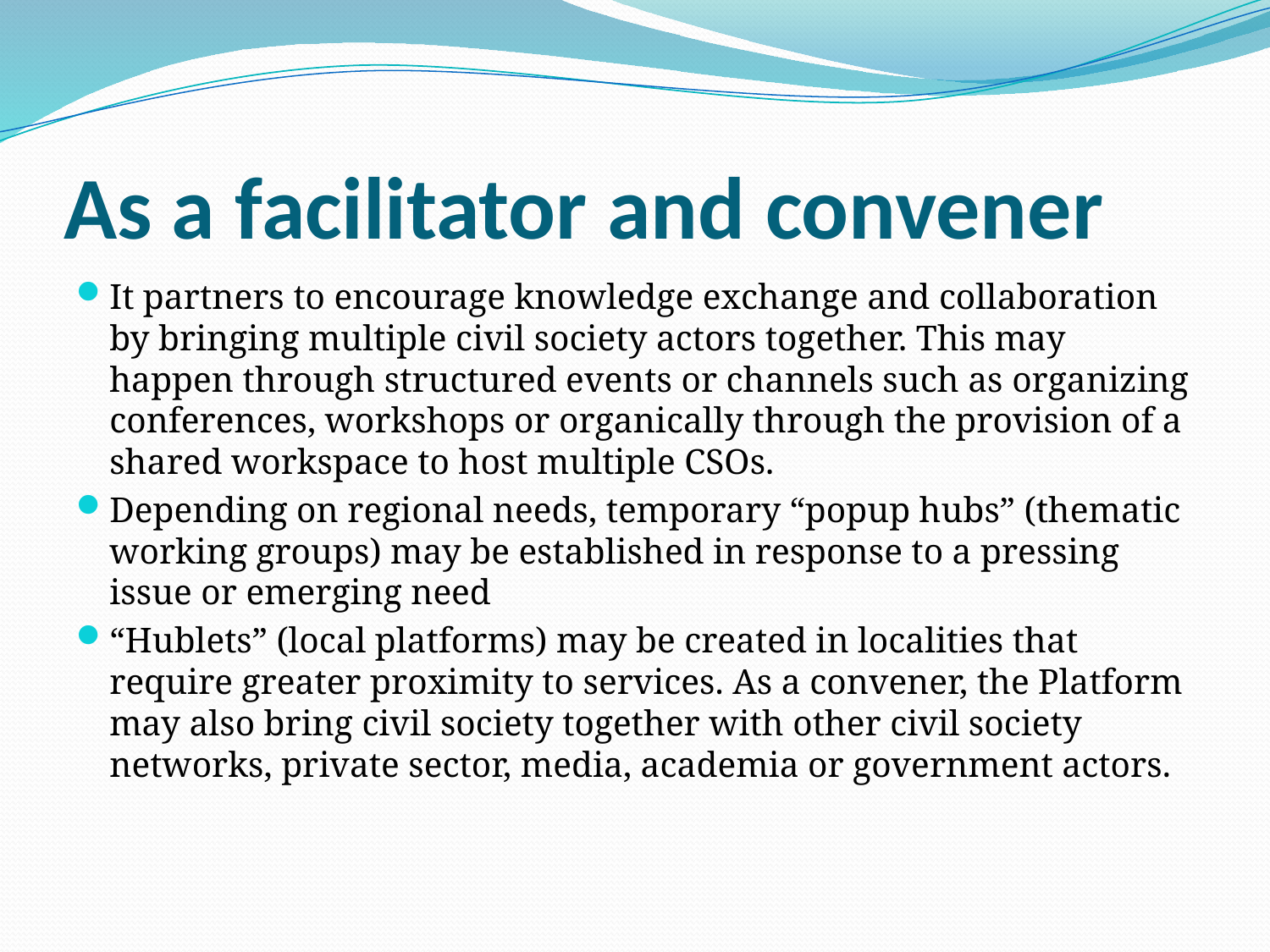

# As a facilitator and convener
It partners to encourage knowledge exchange and collaboration by bringing multiple civil society actors together. This may happen through structured events or channels such as organizing conferences, workshops or organically through the provision of a shared workspace to host multiple CSOs.
Depending on regional needs, temporary “popup hubs” (thematic working groups) may be established in response to a pressing issue or emerging need
“Hublets” (local platforms) may be created in localities that require greater proximity to services. As a convener, the Platform may also bring civil society together with other civil society networks, private sector, media, academia or government actors.